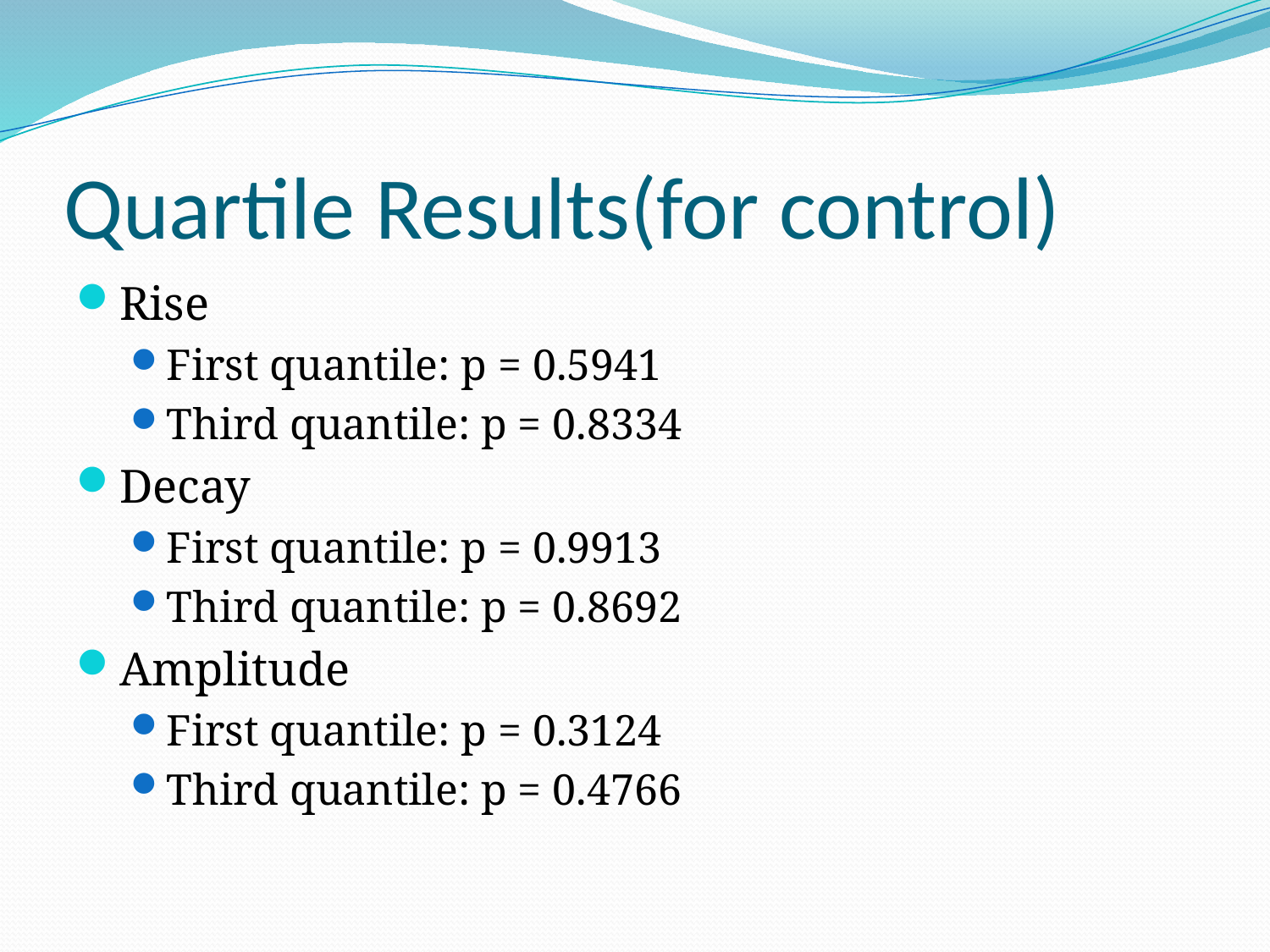

# Quartile Results(for control)
Rise
First quantile: p = 0.5941
Third quantile: p = 0.8334
Decay
First quantile: p = 0.9913
Third quantile: p = 0.8692
Amplitude
First quantile: p = 0.3124
Third quantile: p = 0.4766